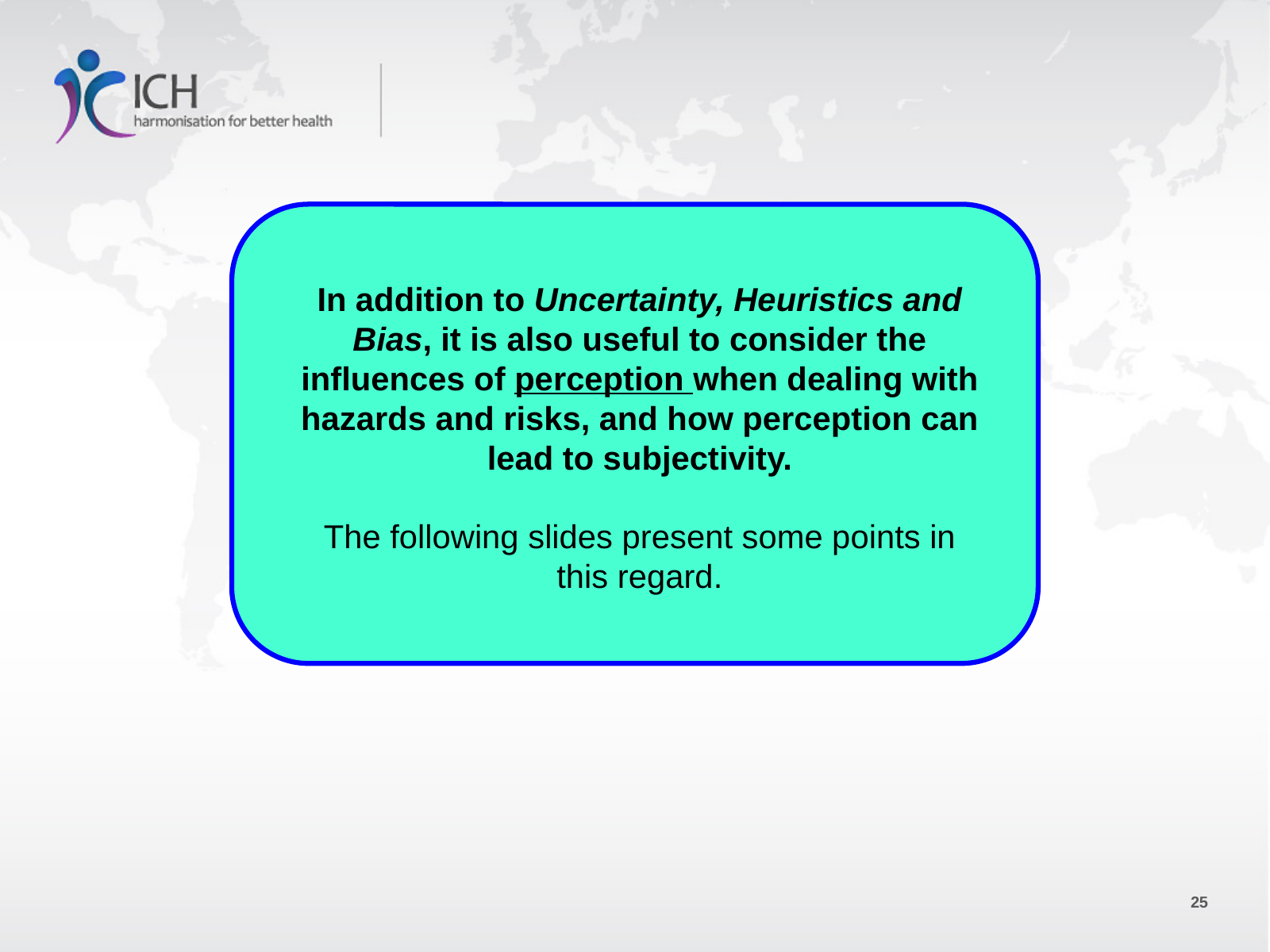

In addition to Uncertainty, Heuristics and Bias, it is also useful to consider the influences of perception when dealing with hazards and risks, and how perception can lead to subjectivity.

The following slides present some points in this regard.
25